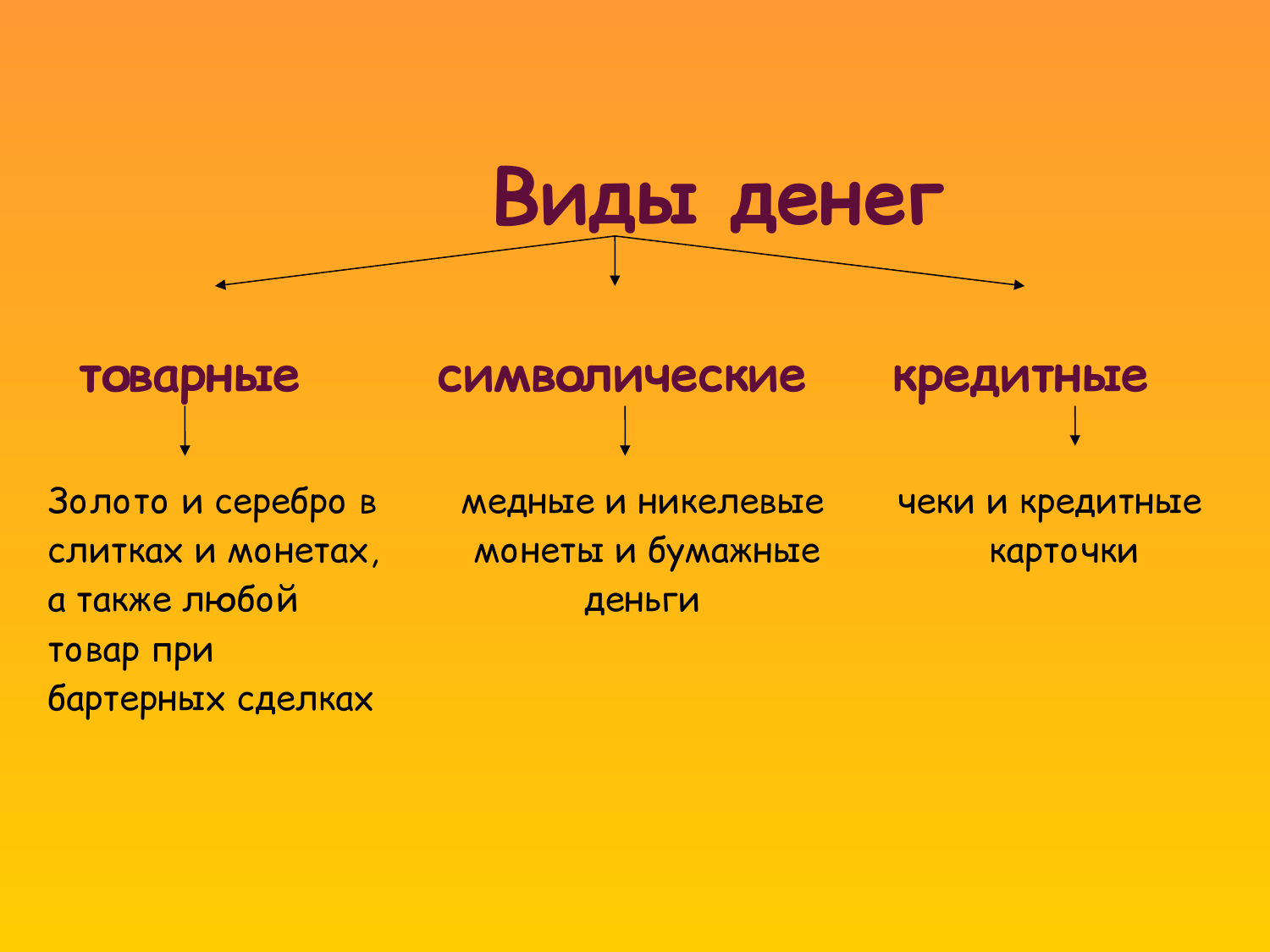

# Виды денег

  товарные        символические    кредитные

Золото и серебро в        медные и никелевые       чеки и кредитные
слитках и монетах,         монеты и бумажные                карточки
а также любой                           деньги
товар при
бартерных сделках